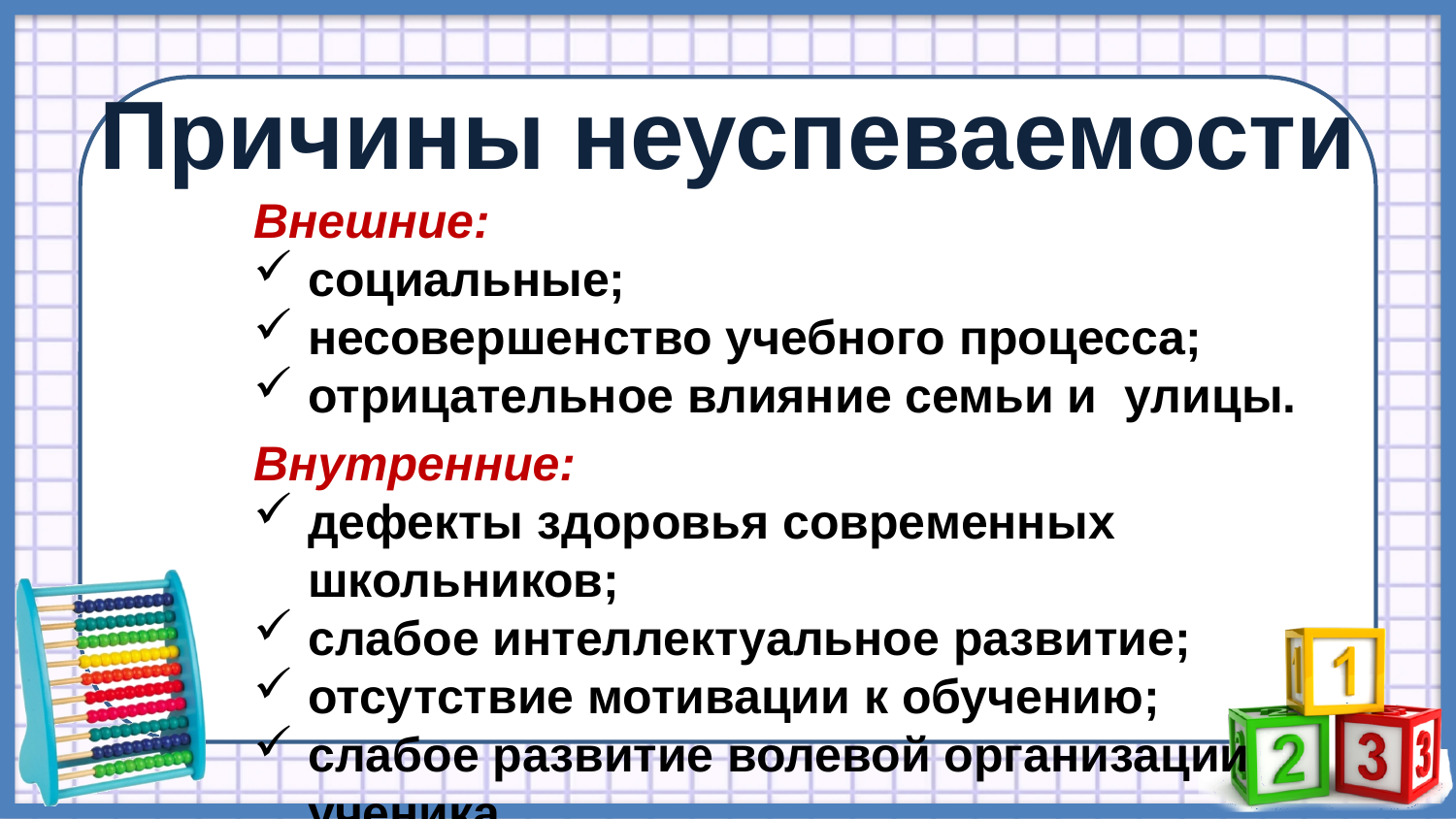

Причины неуспеваемости
Внешние:
социальные;
несовершенство учебного процесса;
отрицательное влияние семьи и  улицы.
Внутренние:
дефекты здоровья современных школьников;
слабое интеллектуальное развитие;
отсутствие мотивации к обучению;
слабое развитие волевой организации ученика